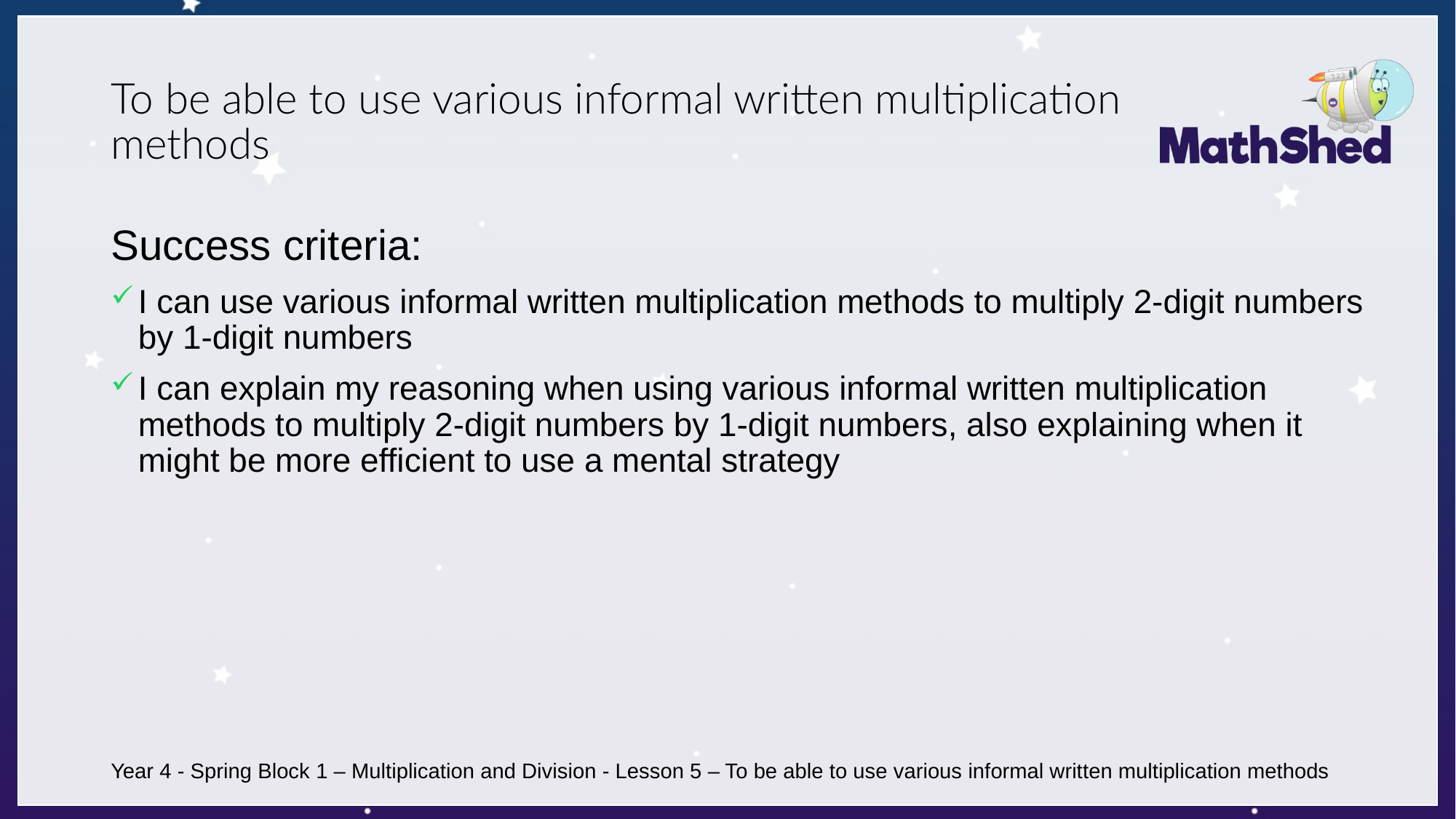

# To be able to use various informal written multiplication methods
Success criteria:
I can use various informal written multiplication methods to multiply 2-digit numbers by 1-digit numbers
I can explain my reasoning when using various informal written multiplication methods to multiply 2-digit numbers by 1-digit numbers, also explaining when it might be more efficient to use a mental strategy
Year 4 - Spring Block 1 – Multiplication and Division - Lesson 5 – To be able to use various informal written multiplication methods